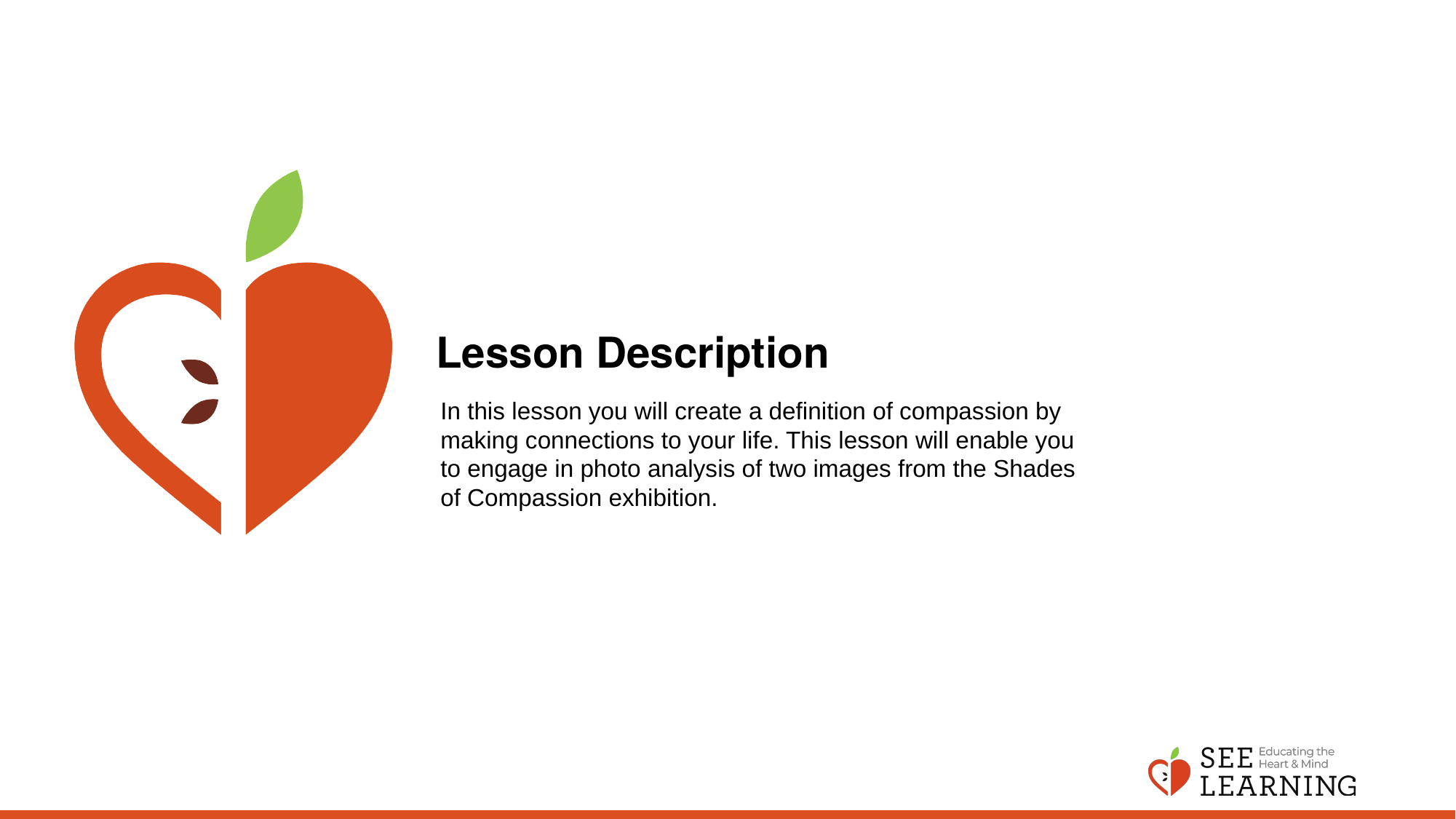

# Lesson Description
In this lesson you will create a definition of compassion by making connections to your life. This lesson will enable you to engage in photo analysis of two images from the Shades of Compassion exhibition.